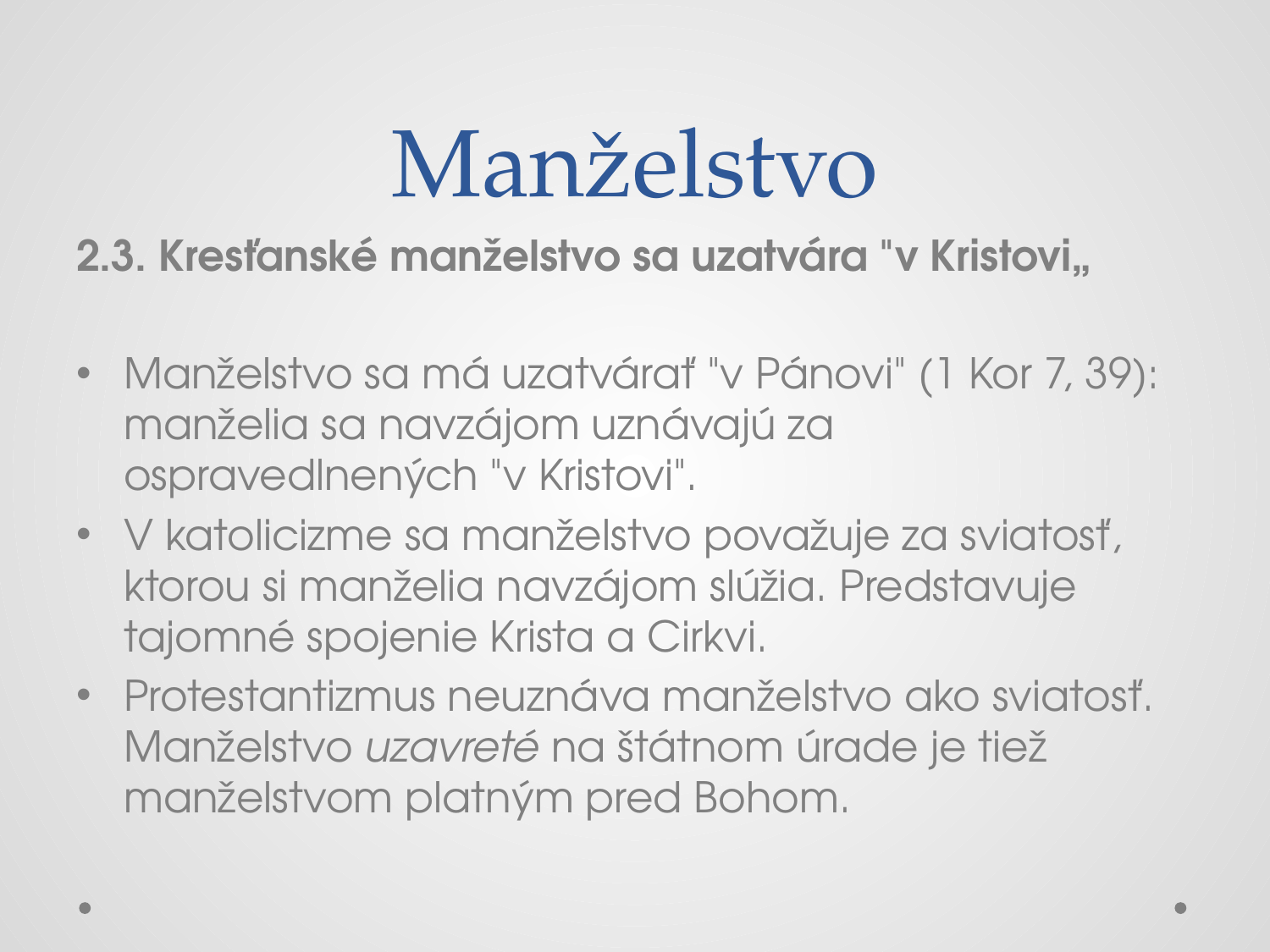

# Manželstvo
2.3. Kresťanské manželstvo sa uzatvára "v Kristovi„

Manželstvo sa má uzatvárať "v Pánovi" (1 Kor 7, 39): manželia sa navzájom uznávajú za ospravedlnených "v Kristovi".
V katolicizme sa manželstvo považuje za sviatosť, ktorou si manželia navzájom slúžia. Predstavuje tajomné spojenie Krista a Cirkvi.
Protestantizmus neuznáva manželstvo ako sviatosť. Manželstvo uzavreté na štátnom úrade je tiež manželstvom platným pred Bohom.